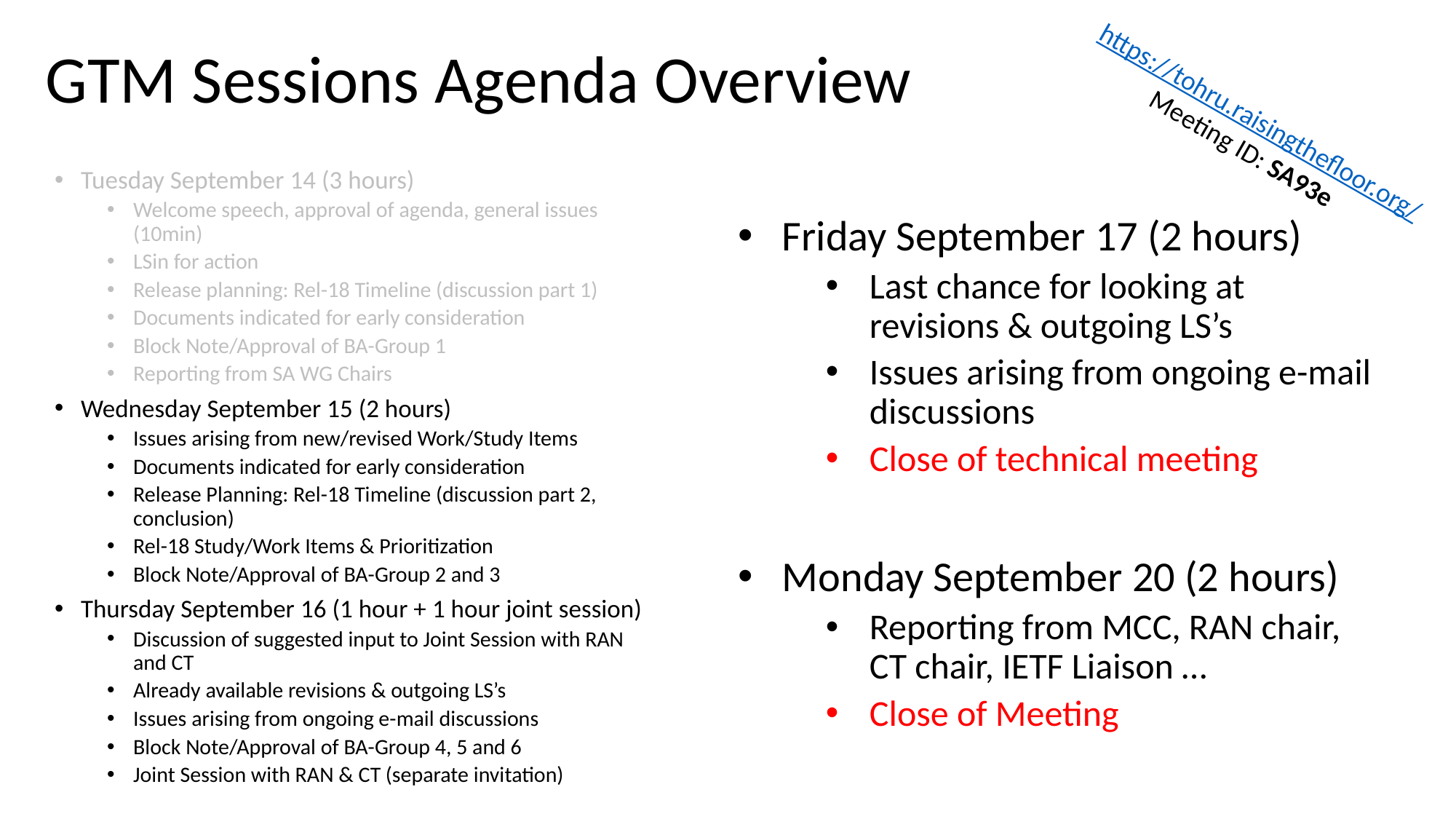

# GTM Sessions Agenda Overview
https://tohru.raisingthefloor.org/
Meeting ID: SA93e

Friday September 17 (2 hours)
Last chance for looking at revisions & outgoing LS’s
Issues arising from ongoing e-mail discussions
Close of technical meeting

Monday September 20 (2 hours)
Reporting from MCC, RAN chair, CT chair, IETF Liaison …
Close of Meeting

Tuesday September 14 (3 hours)
Welcome speech, approval of agenda, general issues (10min)
LSin for action
Release planning: Rel-18 Timeline (discussion part 1)
Documents indicated for early consideration
Block Note/Approval of BA-Group 1
Reporting from SA WG Chairs
Wednesday September 15 (2 hours)
Issues arising from new/revised Work/Study Items
Documents indicated for early consideration
Release Planning: Rel-18 Timeline (discussion part 2, conclusion)
Rel-18 Study/Work Items & Prioritization
Block Note/Approval of BA-Group 2 and 3
Thursday September 16 (1 hour + 1 hour joint session)
Discussion of suggested input to Joint Session with RAN and CT
Already available revisions & outgoing LS’s
Issues arising from ongoing e-mail discussions
Block Note/Approval of BA-Group 4, 5 and 6
Joint Session with RAN & CT (separate invitation)